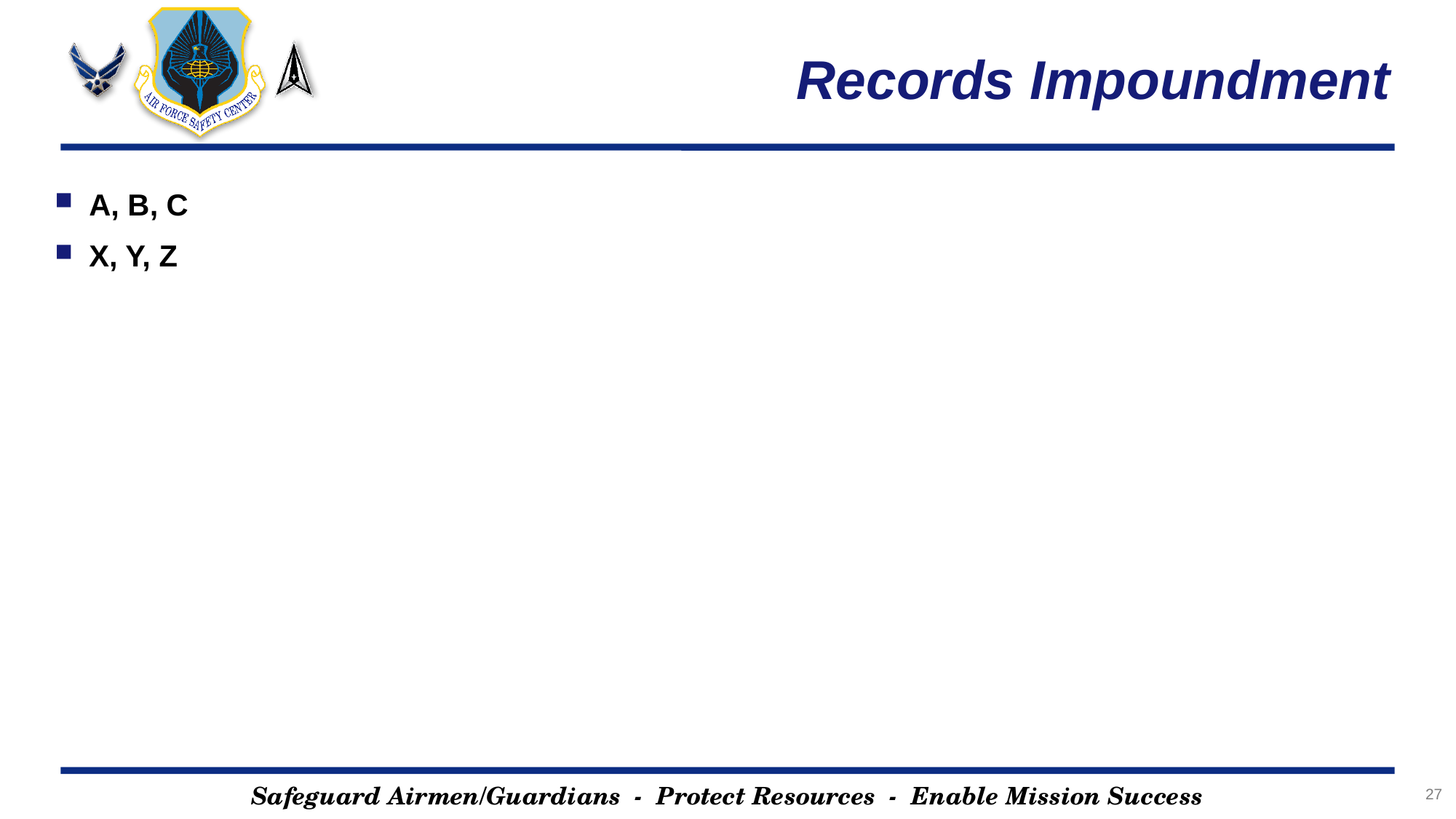

# Records Impoundment
A, B, C
X, Y, Z

27